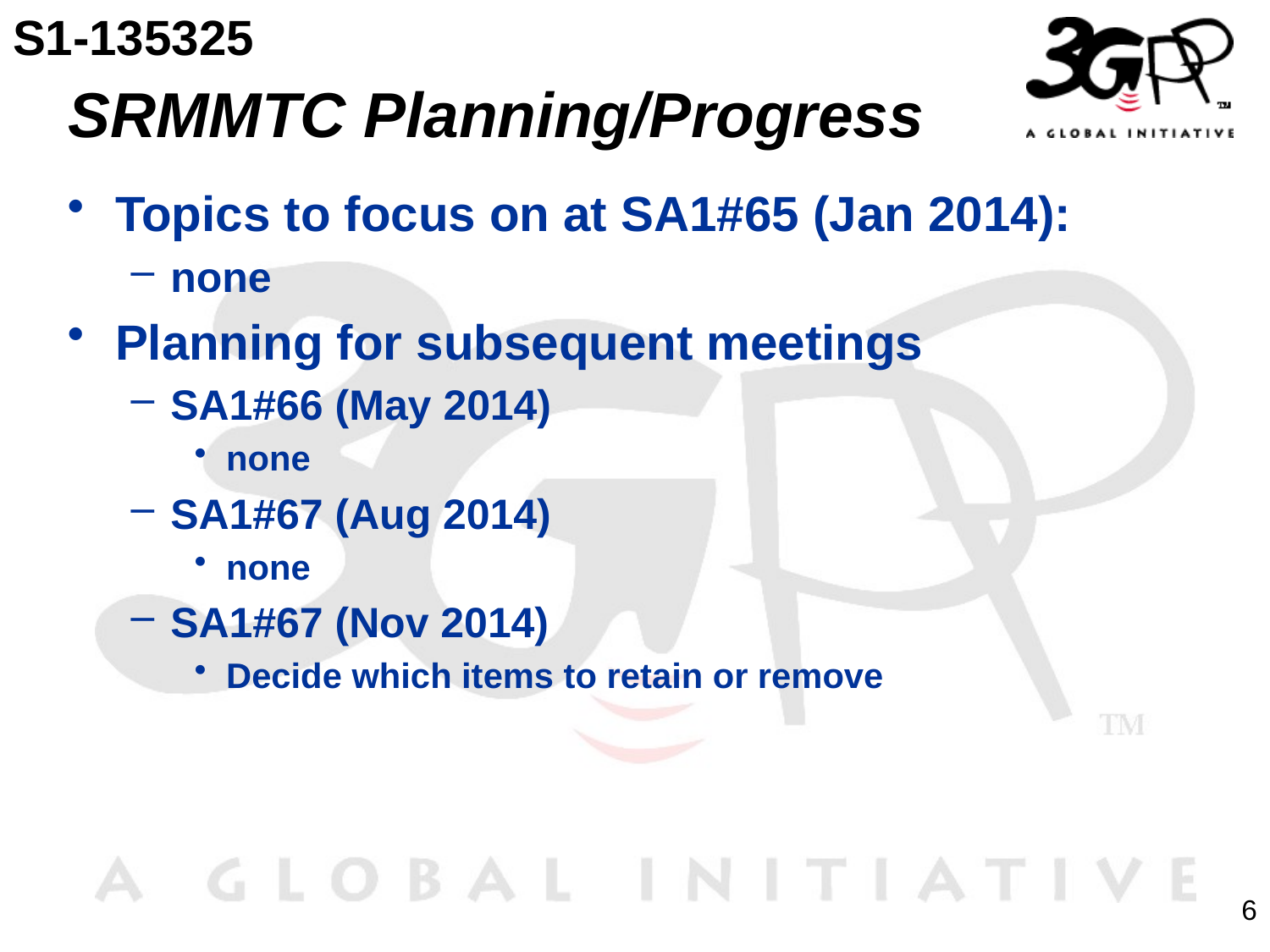

S1-135325
# SRMMTC Planning/Progress
Topics to focus on at SA1#65 (Jan 2014):
none
Planning for subsequent meetings
SA1#66 (May 2014)
none
SA1#67 (Aug 2014)
none
SA1#67 (Nov 2014)
Decide which items to retain or remove
6